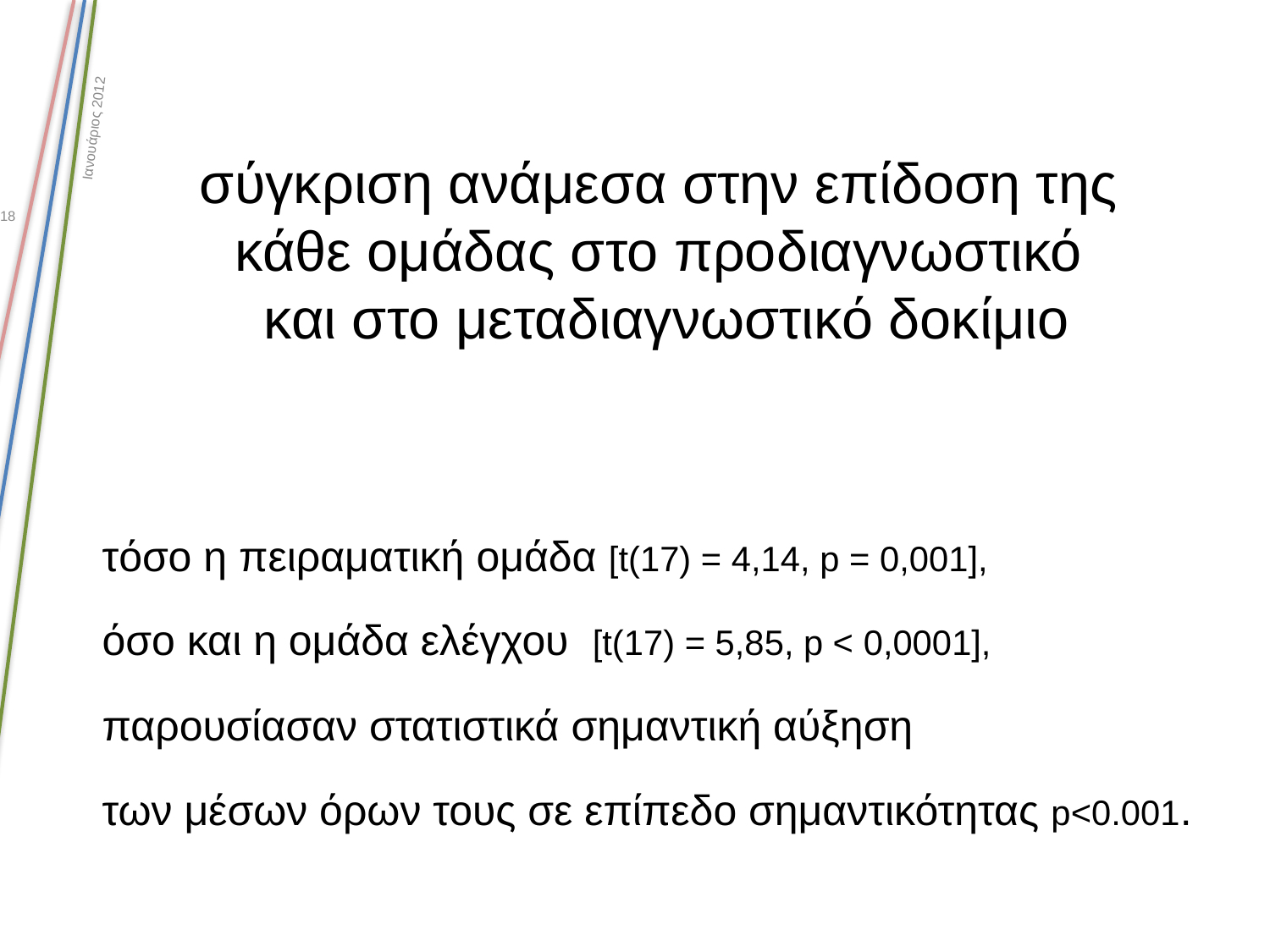

Ιανουάριος 2012
# σύγκριση ανάμεσα στην επίδοση της κάθε ομάδας στο προδιαγνωστικό και στο μεταδιαγνωστικό δοκίμιο
18
τόσο η πειραματική ομάδα [t(17) = 4,14, p = 0,001],
όσο και η ομάδα ελέγχου  [t(17) = 5,85, p < 0,0001],
παρουσίασαν στατιστικά σημαντική αύξηση
των μέσων όρων τους σε επίπεδο σημαντικότητας p<0.001.